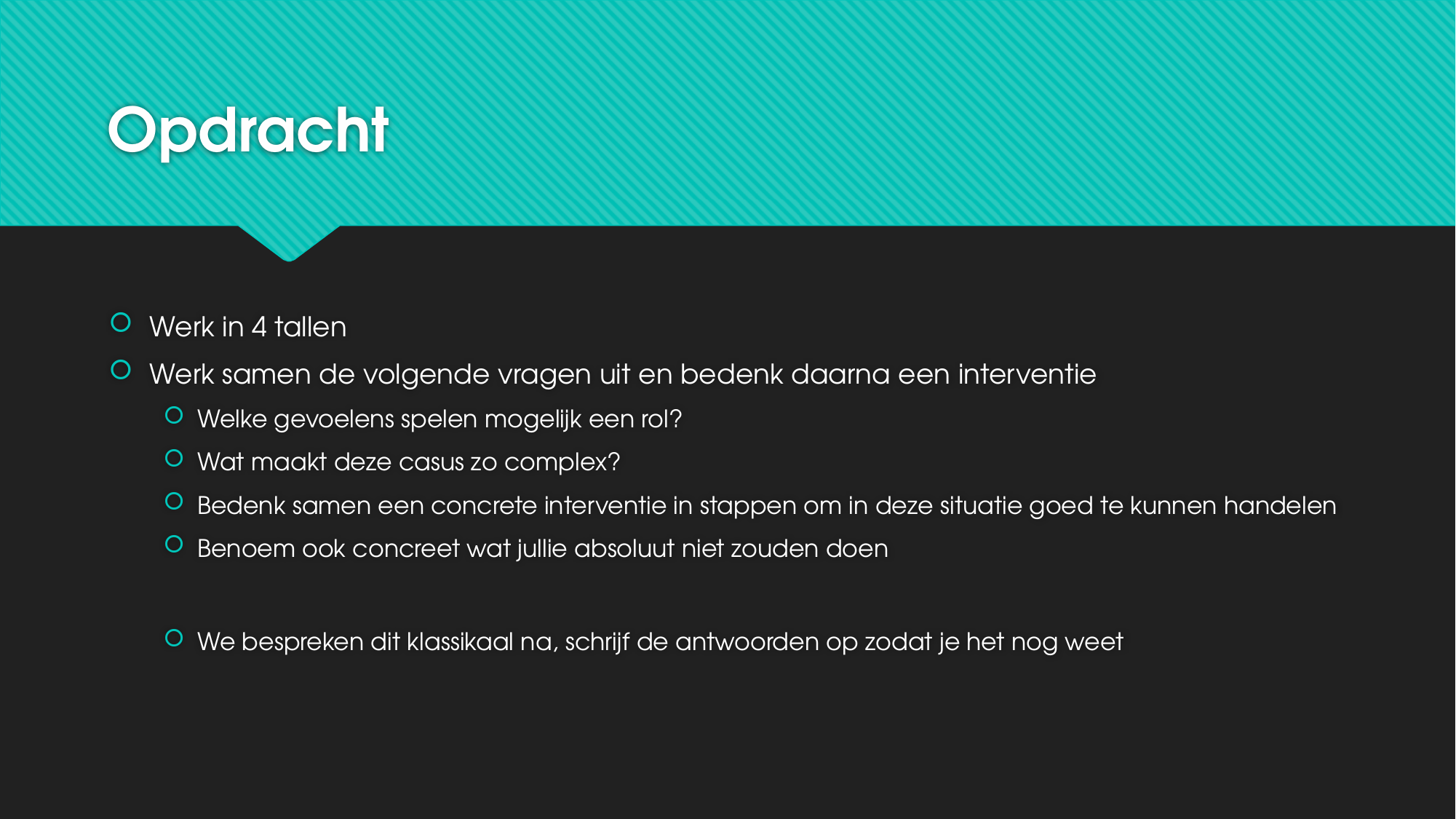

# Opdracht
Werk in 4 tallen
Werk samen de volgende vragen uit en bedenk daarna een interventie
Welke gevoelens spelen mogelijk een rol?
Wat maakt deze casus zo complex?
Bedenk samen een concrete interventie in stappen om in deze situatie goed te kunnen handelen
Benoem ook concreet wat jullie absoluut niet zouden doen

We bespreken dit klassikaal na, schrijf de antwoorden op zodat je het nog weet